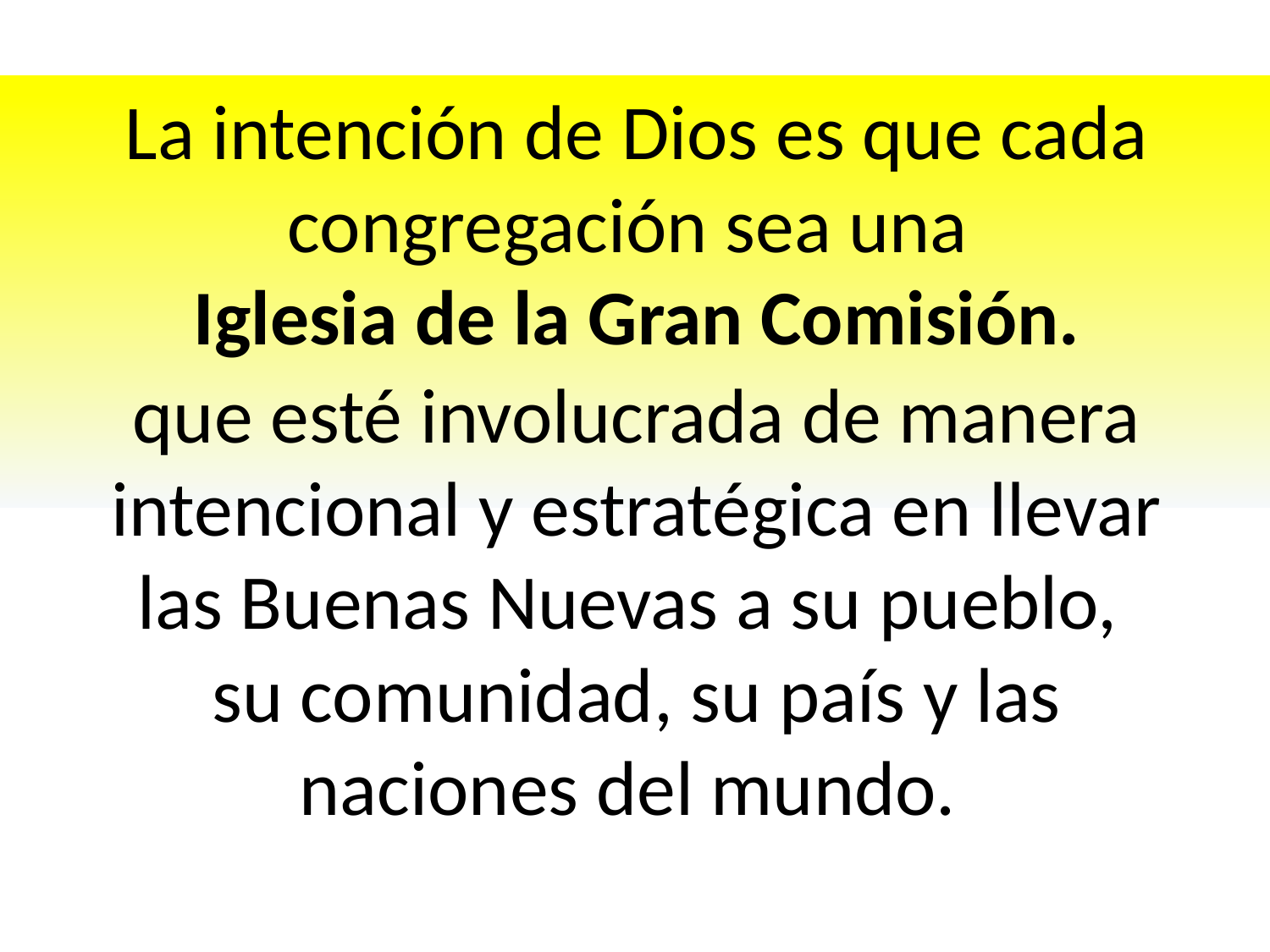

La intención de Dios es que cada congregación sea una
Iglesia de la Gran Comisión.
que esté involucrada de manera intencional y estratégica en llevar las Buenas Nuevas a su pueblo,
su comunidad, su país y las naciones del mundo.